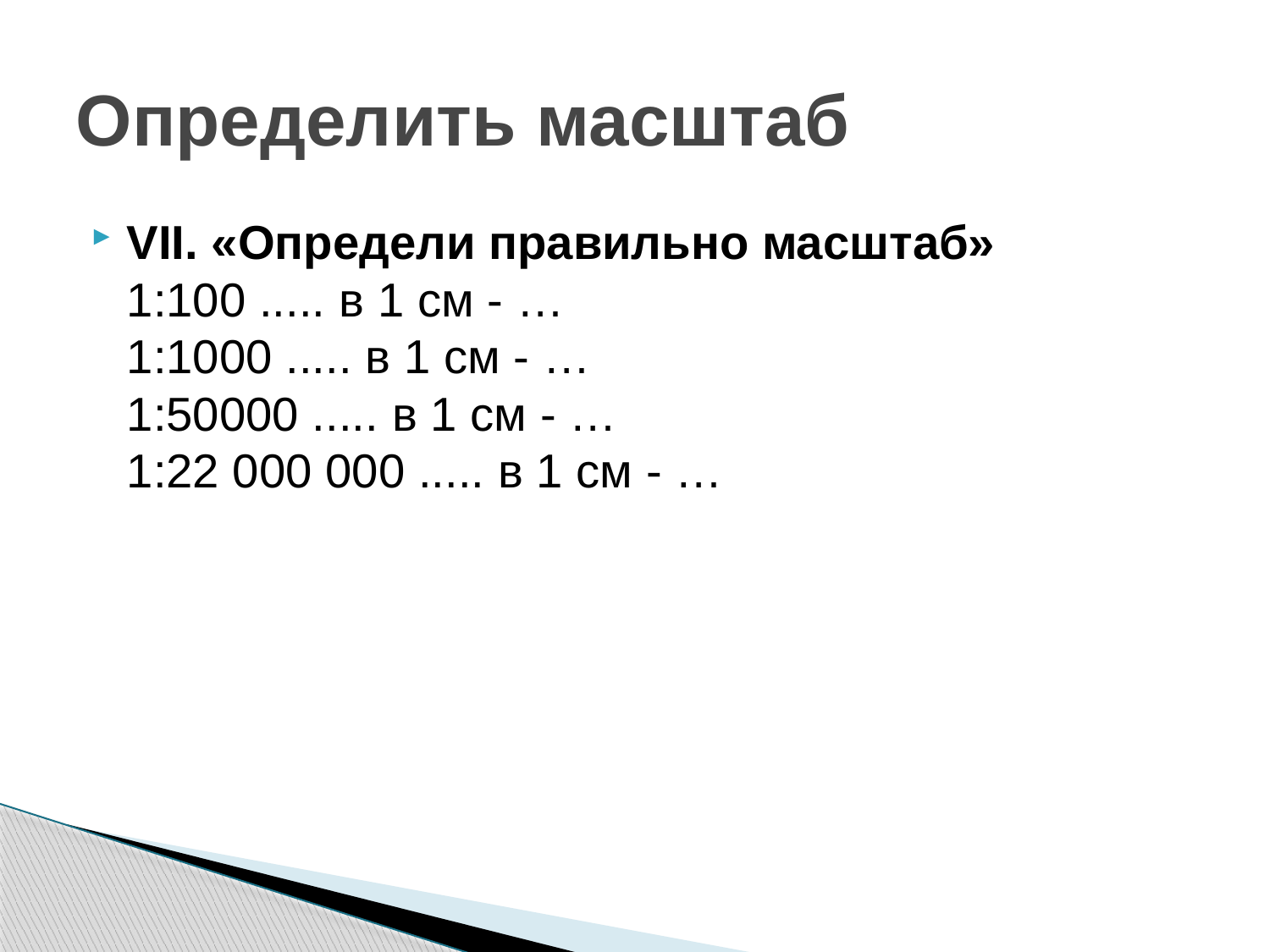

# Определить масштаб
VII. «Определи правильно масштаб»
1:100 ..... в 1 см - …
1:1000 ..... в 1 см - …
1:50000 ..... в 1 см - …
1:22 000 000 ..... в 1 см - …